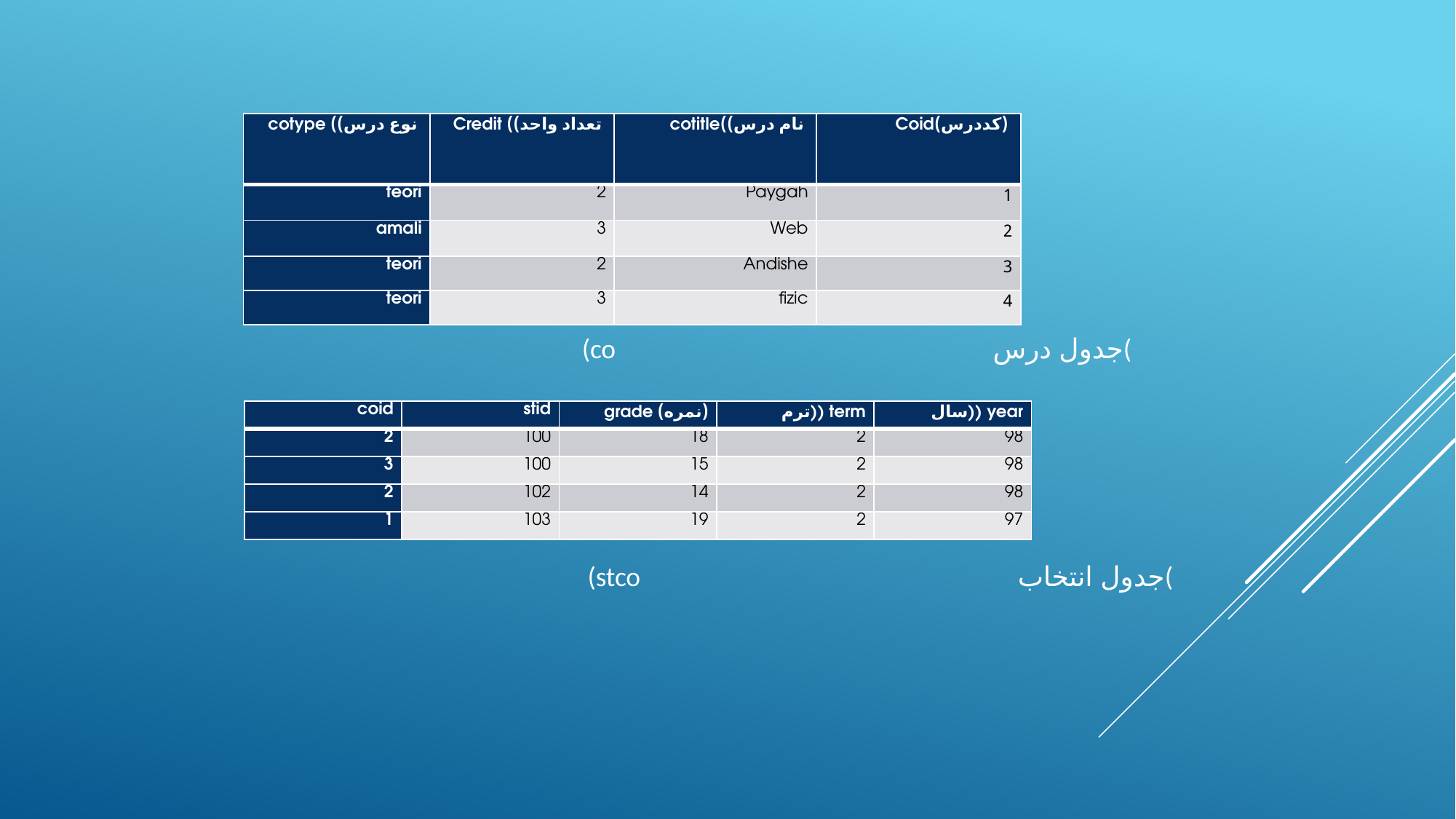

| نوع درس)) cotype | تعداد واحد)) Credit | نام درس))cotitle | (کددرس)Coid |
| --- | --- | --- | --- |
| teori | 2 | Paygah | 1 |
| amali | 3 | Web | 2 |
| teori | 2 | Andishe | 3 |
| teori | 3 | fizic | 4 |
(co                                                             جدول درس(
| coid | stid | (نمره) grade | ترم)) term | سال)) year |
| --- | --- | --- | --- | --- |
| 2 | 100 | 18 | 2 | 98 |
| 3 | 100 | 15 | 2 | 98 |
| 2 | 102 | 14 | 2 | 98 |
| 1 | 103 | 19 | 2 | 97 |
 (stco                                                             جدول انتخاب(